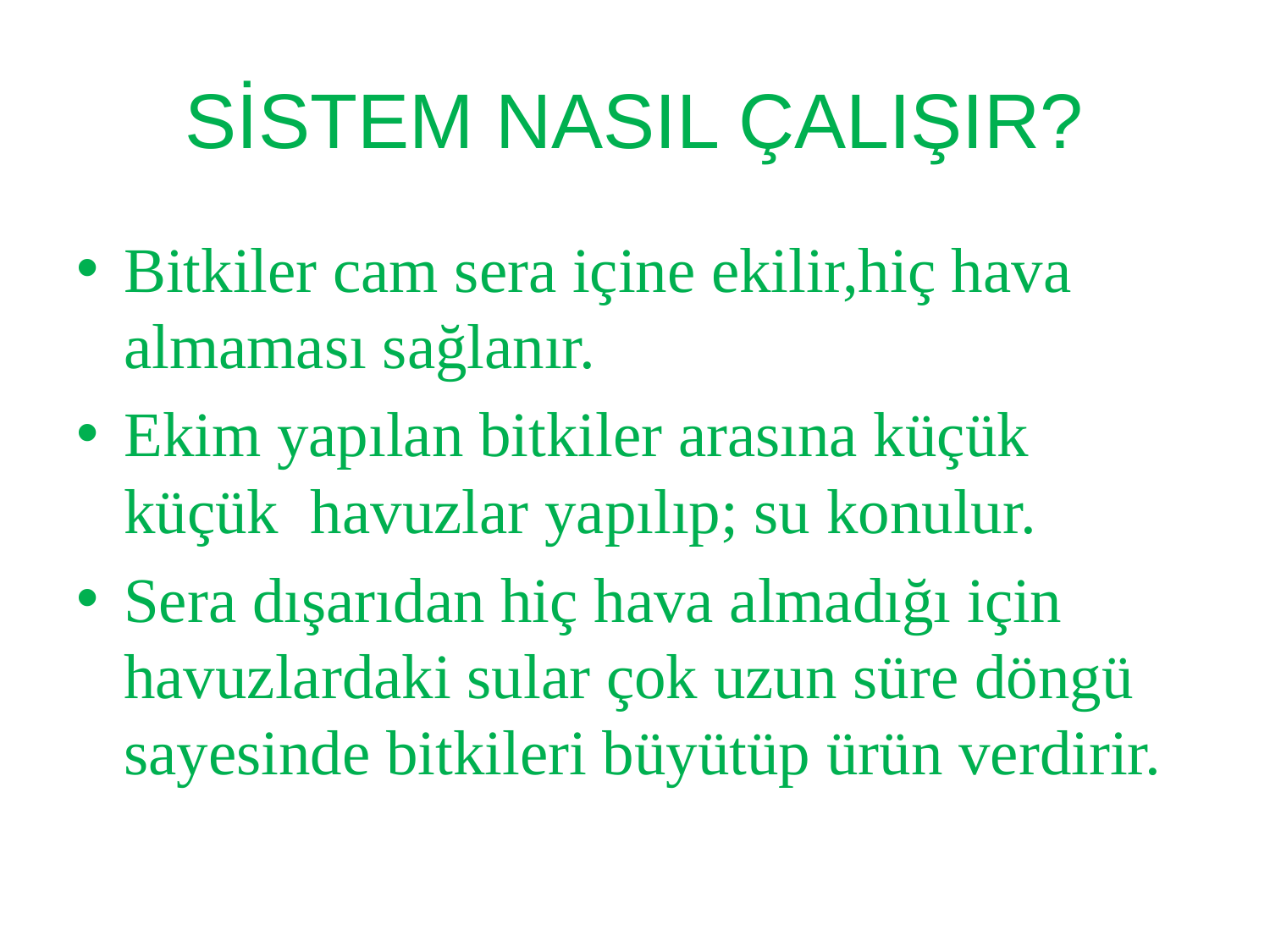

# SİSTEM NASIL ÇALIŞIR?
Bitkiler cam sera içine ekilir,hiç hava almaması sağlanır.
Ekim yapılan bitkiler arasına küçük küçük  havuzlar yapılıp; su konulur.
Sera dışarıdan hiç hava almadığı için havuzlardaki sular çok uzun süre döngü sayesinde bitkileri büyütüp ürün verdirir.